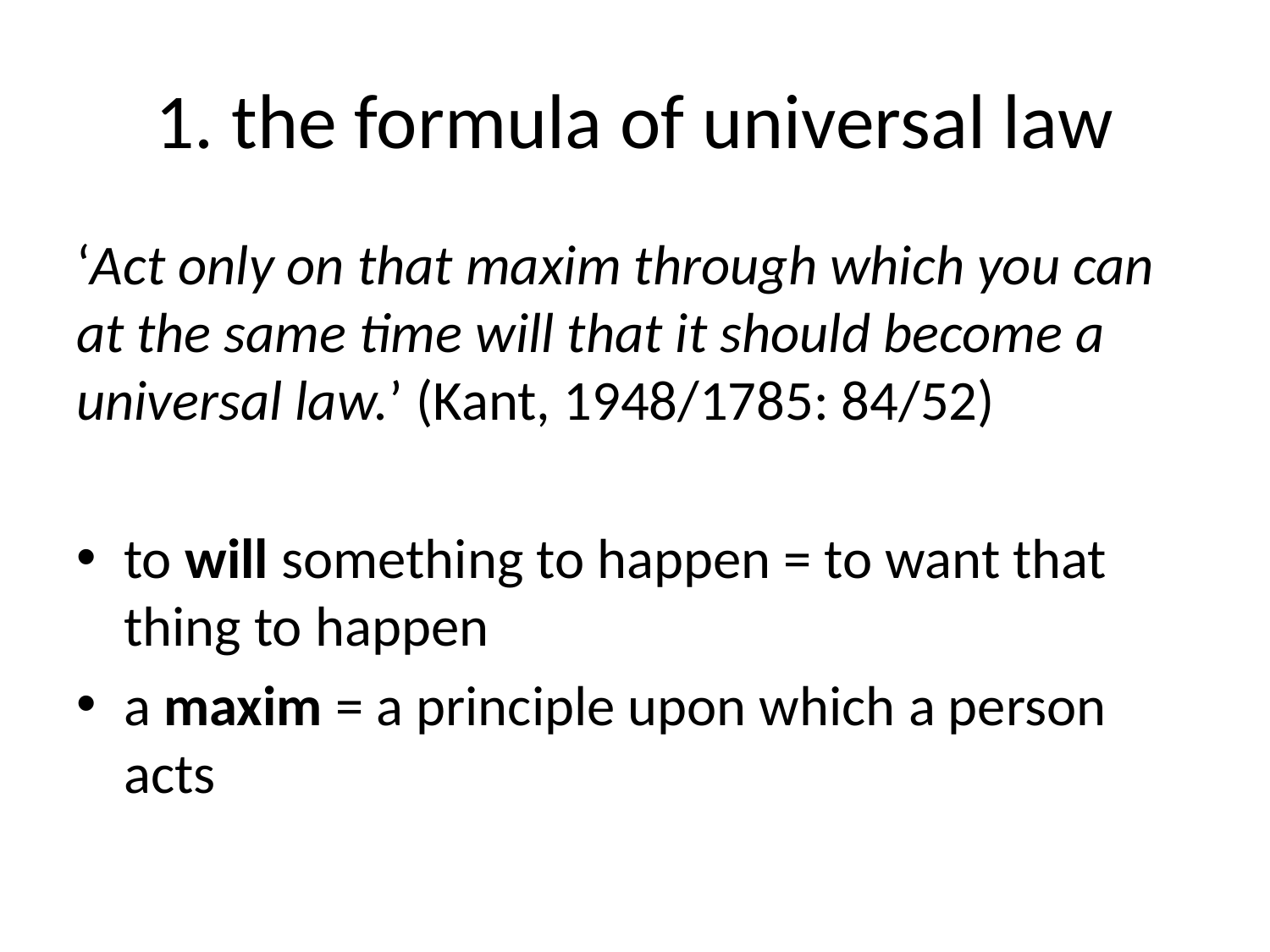

# 1. the formula of universal law
‘Act only on that maxim through which you can at the same time will that it should become a universal law.’ (Kant, 1948/1785: 84/52)

to will something to happen = to want that thing to happen
a maxim = a principle upon which a person acts